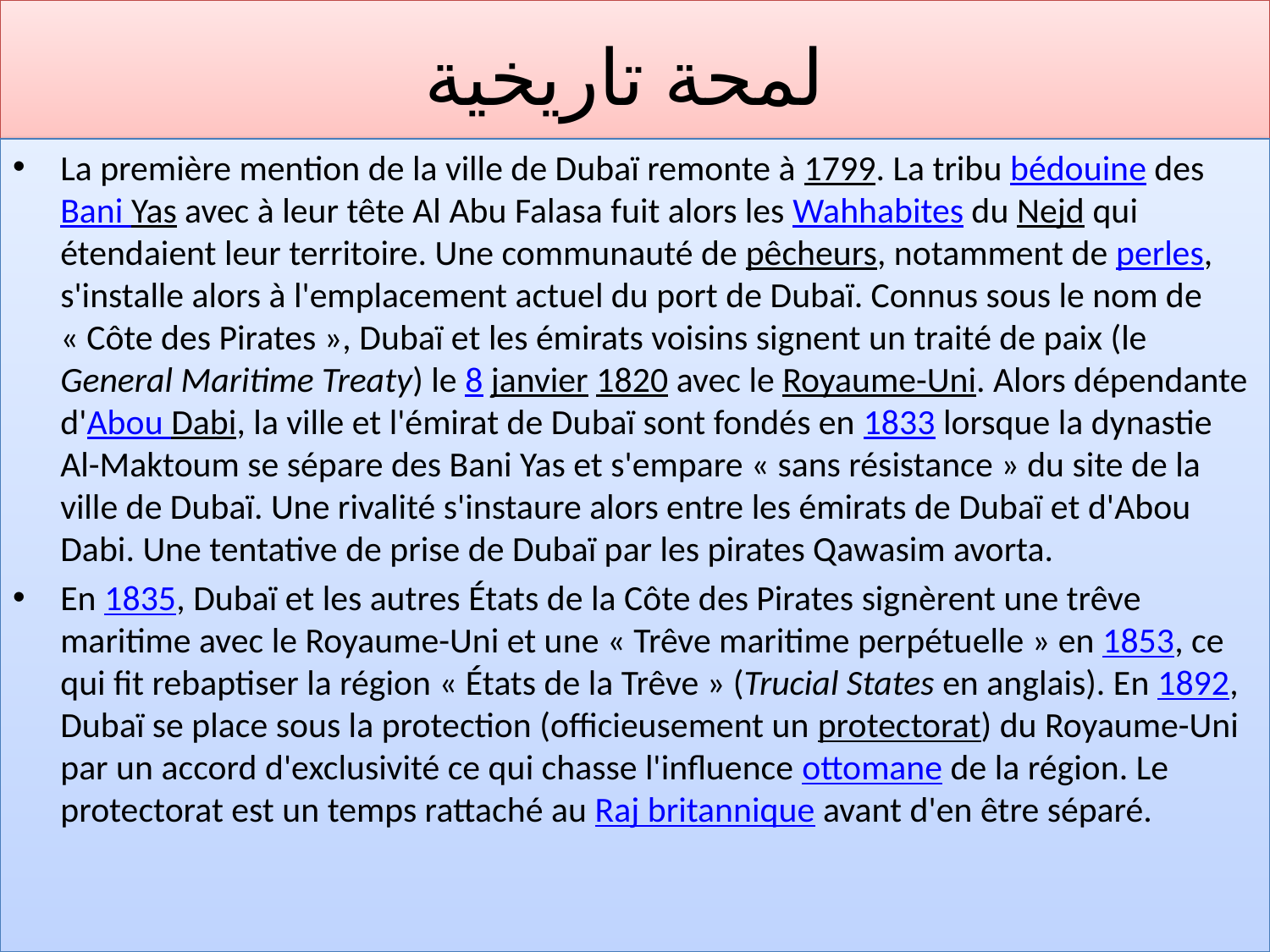

# لمحة تاريخية
La première mention de la ville de Dubaï remonte à 1799. La tribu bédouine des Bani Yas avec à leur tête Al Abu Falasa fuit alors les Wahhabites du Nejd qui étendaient leur territoire. Une communauté de pêcheurs, notamment de perles, s'installe alors à l'emplacement actuel du port de Dubaï. Connus sous le nom de « Côte des Pirates », Dubaï et les émirats voisins signent un traité de paix (le General Maritime Treaty) le 8 janvier 1820 avec le Royaume-Uni. Alors dépendante d'Abou Dabi, la ville et l'émirat de Dubaï sont fondés en 1833 lorsque la dynastie Al-Maktoum se sépare des Bani Yas et s'empare « sans résistance » du site de la ville de Dubaï. Une rivalité s'instaure alors entre les émirats de Dubaï et d'Abou Dabi. Une tentative de prise de Dubaï par les pirates Qawasim avorta.
En 1835, Dubaï et les autres États de la Côte des Pirates signèrent une trêve maritime avec le Royaume-Uni et une « Trêve maritime perpétuelle » en 1853, ce qui fit rebaptiser la région « États de la Trêve » (Trucial States en anglais). En 1892, Dubaï se place sous la protection (officieusement un protectorat) du Royaume-Uni par un accord d'exclusivité ce qui chasse l'influence ottomane de la région. Le protectorat est un temps rattaché au Raj britannique avant d'en être séparé.